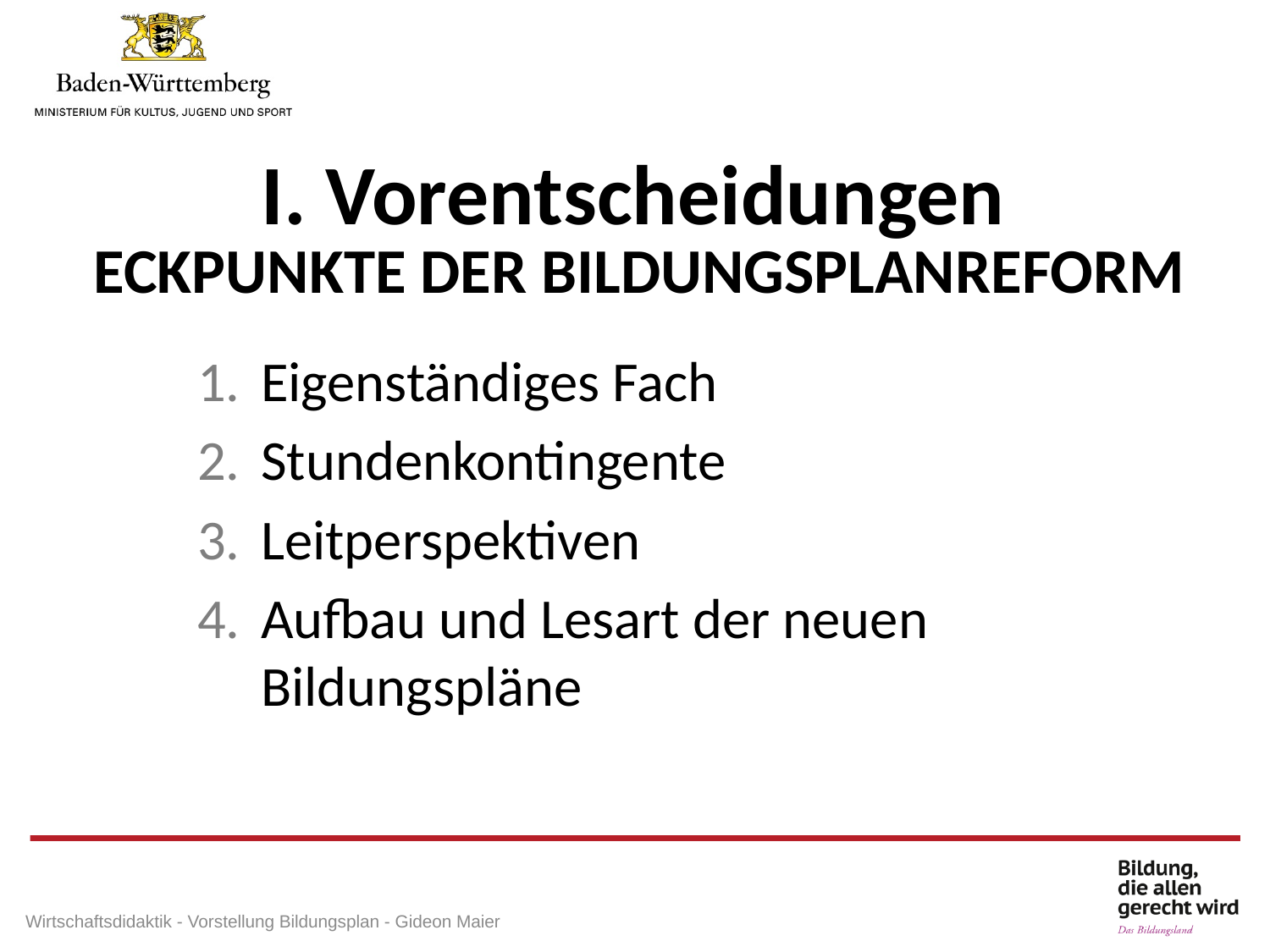

I. Vorentscheidungen
Eckpunkte der Bildungsplanreform
Eigenständiges Fach
Stundenkontingente
Leitperspektiven
Aufbau und Lesart der neuen Bildungspläne

Wirtschaftsdidaktik - Vorstellung Bildungsplan - Gideon Maier